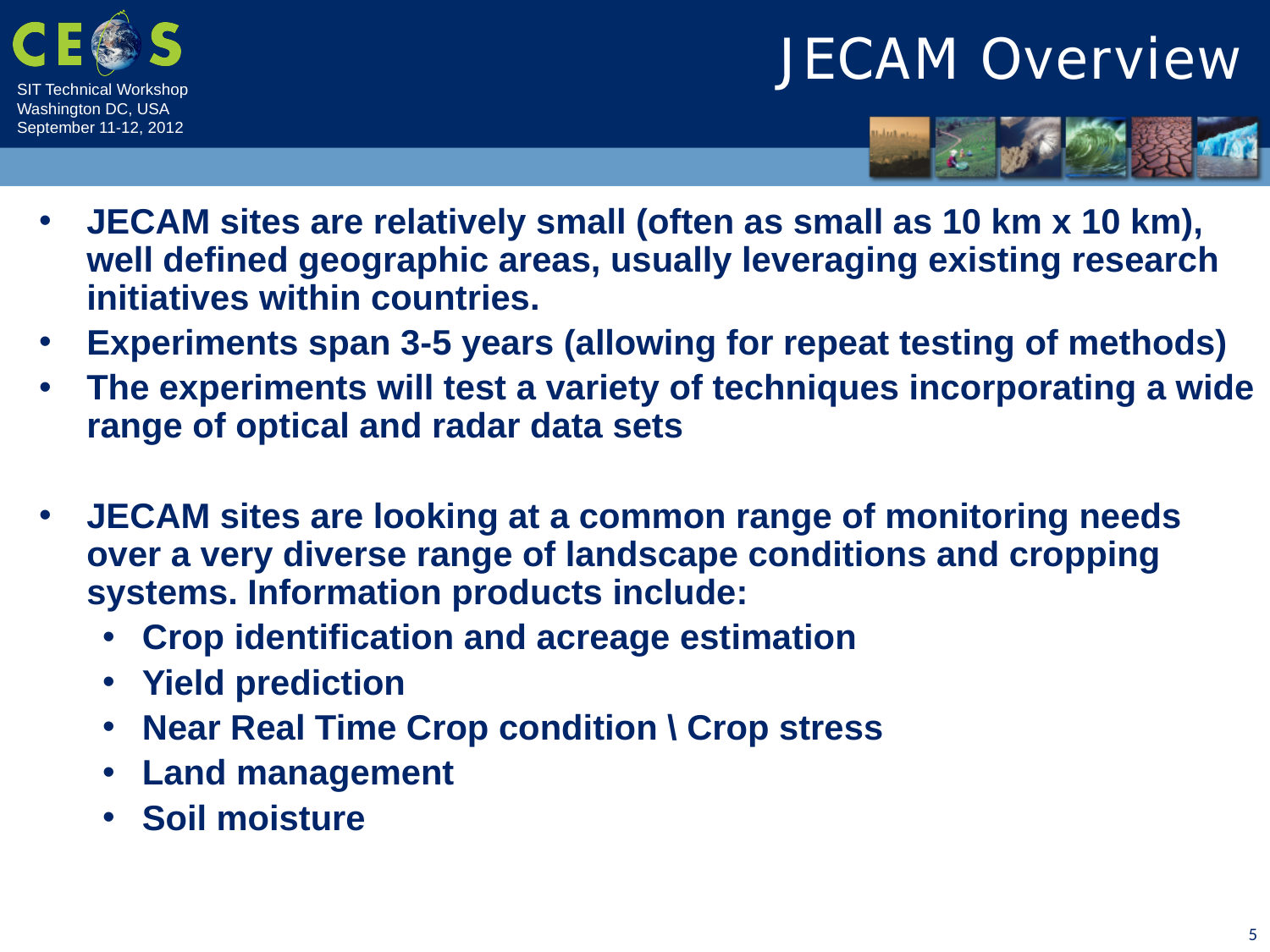

JECAM Overview
JECAM sites are relatively small (often as small as 10 km x 10 km), well defined geographic areas, usually leveraging existing research initiatives within countries.
Experiments span 3-5 years (allowing for repeat testing of methods)
The experiments will test a variety of techniques incorporating a wide range of optical and radar data sets

JECAM sites are looking at a common range of monitoring needs over a very diverse range of landscape conditions and cropping systems. Information products include:
Crop identification and acreage estimation
Yield prediction
Near Real Time Crop condition \ Crop stress
Land management
Soil moisture

5